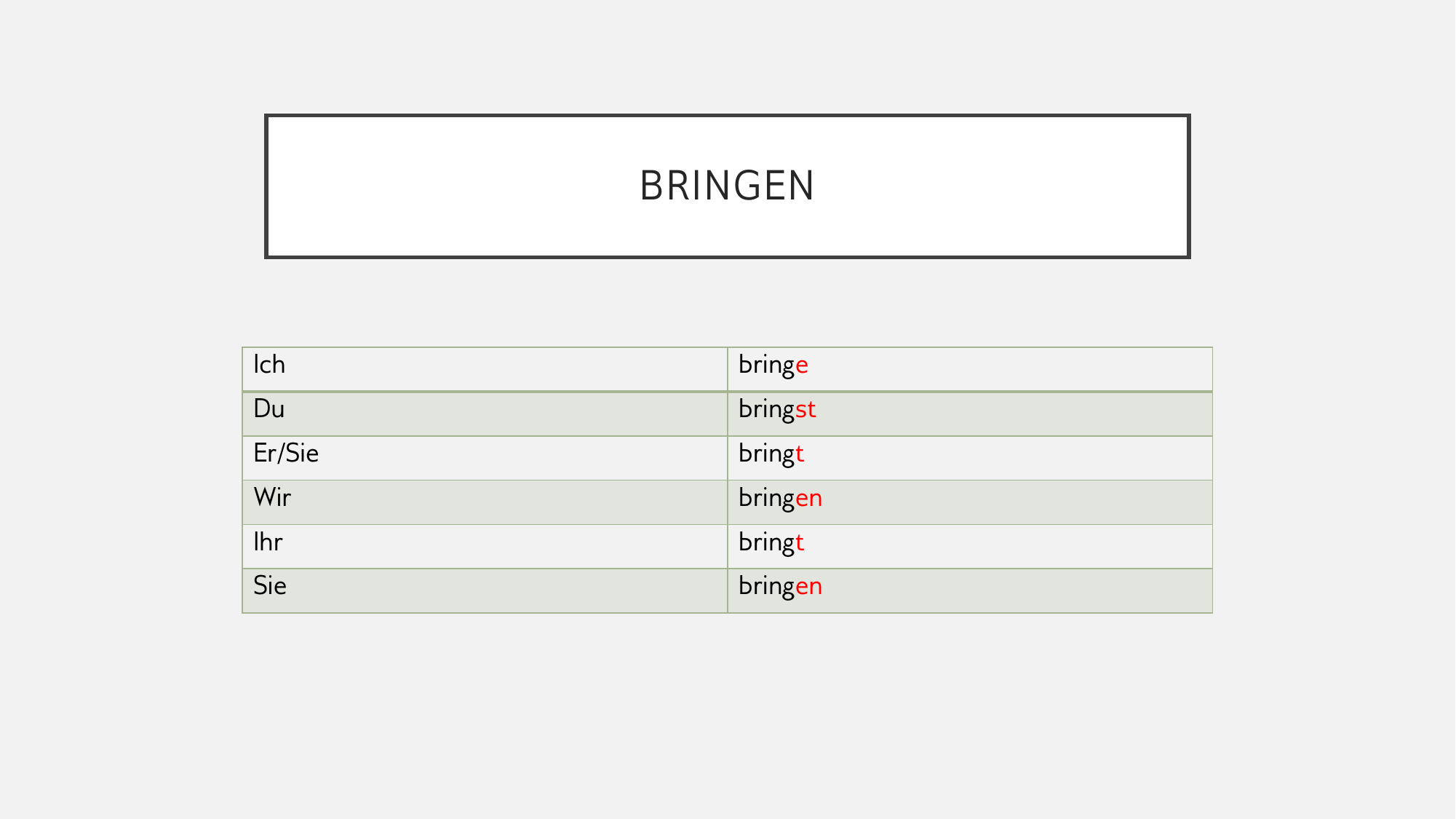

# bringen
| Ich | bringe |
| --- | --- |
| Du | bringst |
| Er/Sie | bringt |
| Wir | bringen |
| Ihr | bringt |
| Sie | bringen |